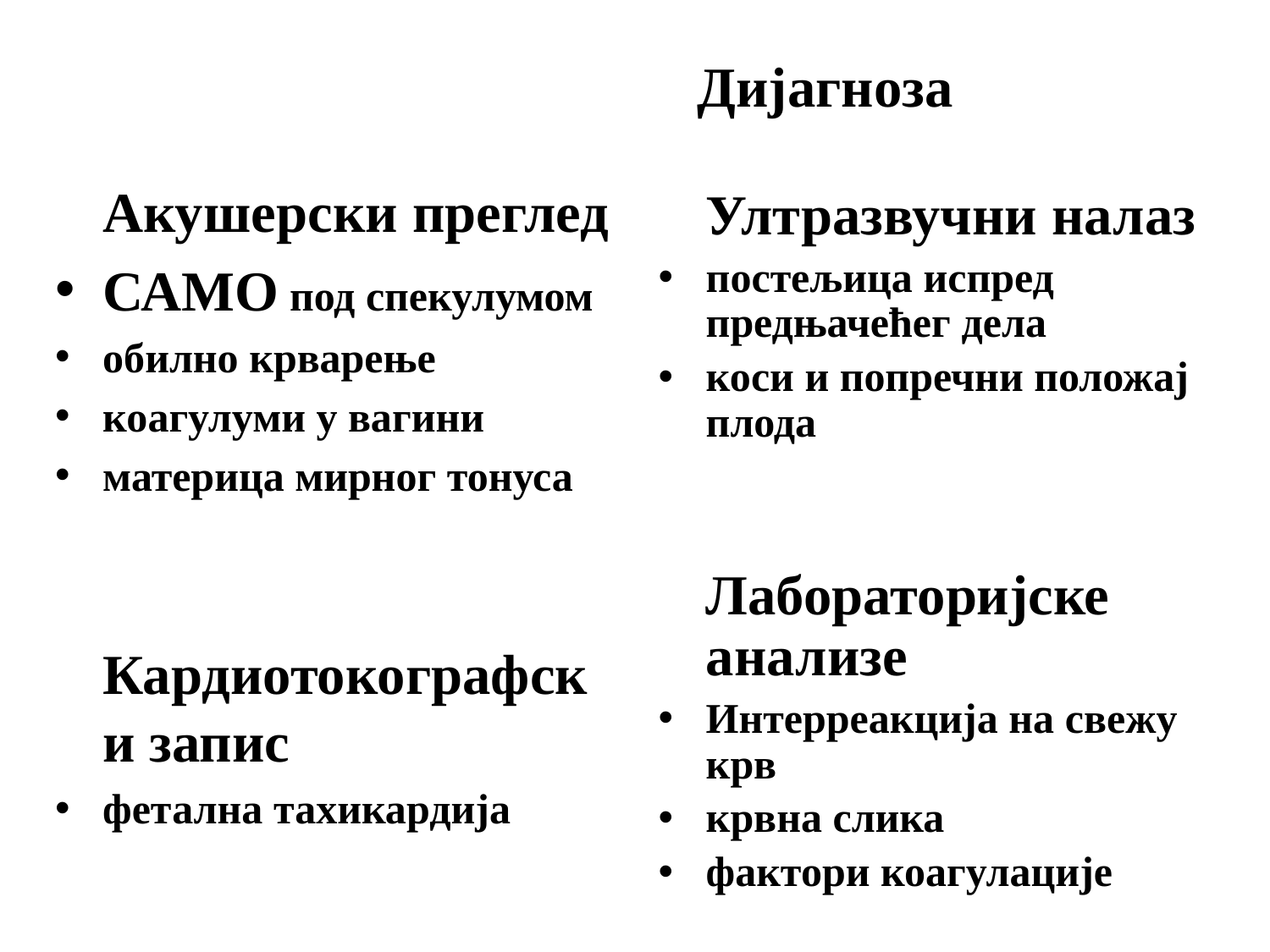

# Дијагноза
	Акушерски преглед
САМО под спекулумом
обилно крварење
коагулуми у вагини
материца мирног тонуса

	Кардиотокографски запис
фетална тахикардија
	Ултразвучни налаз
постељица испред предњачећег дела
коси и попречни положај плода

	Лабораторијске анализе
Интерреакција на свежу крв
крвна слика
фактори коагулације